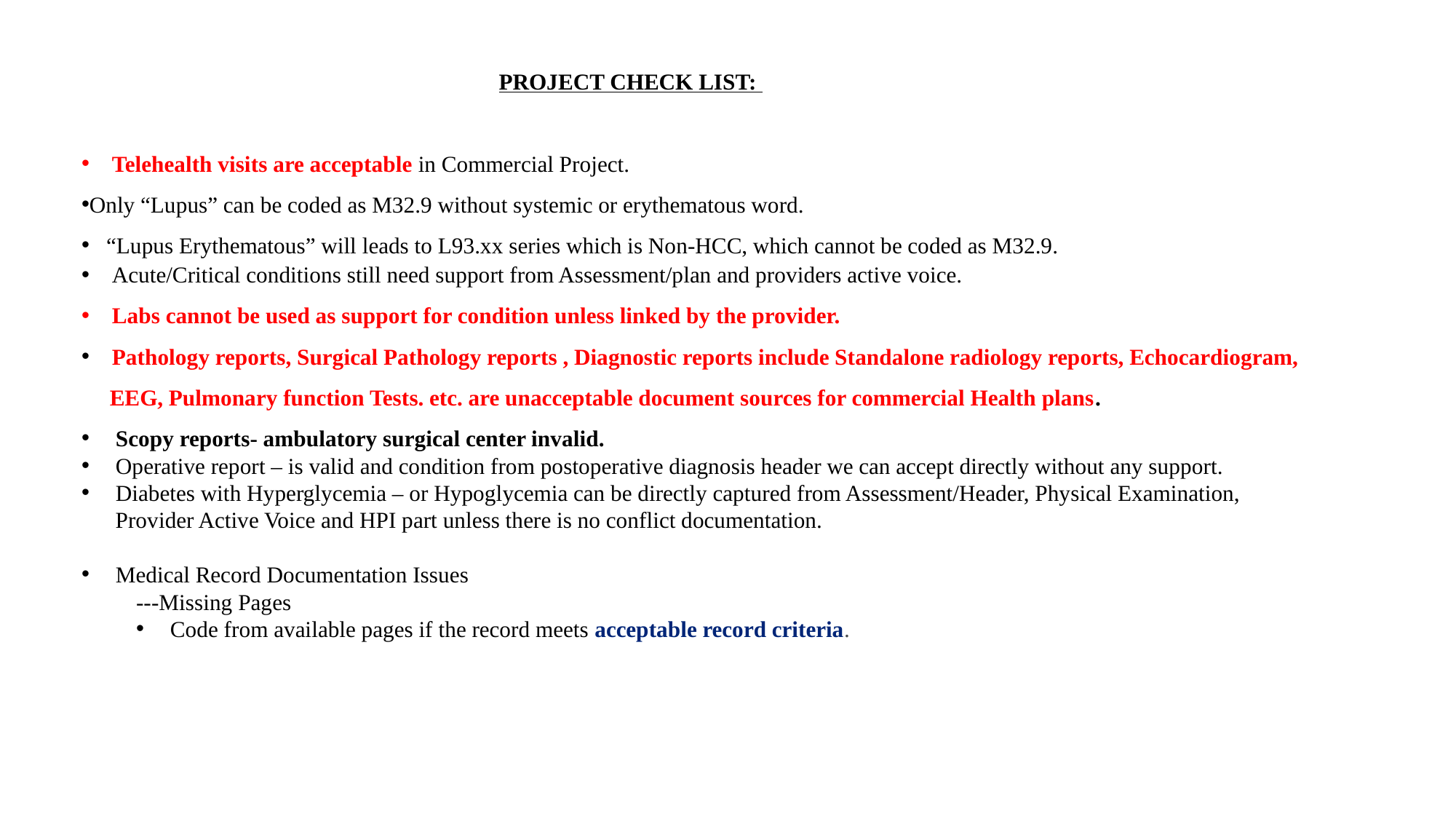

PROJECT CHECK LIST:

    Telehealth visits are acceptable in Commercial Project.
Only “Lupus” can be coded as M32.9 without systemic or erythematous word.
   “Lupus Erythematous” will leads to L93.xx series which is Non-HCC, which cannot be coded as M32.9.
    Acute/Critical conditions still need support from Assessment/plan and providers active voice.
    Labs cannot be used as support for condition unless linked by the provider.
    Pathology reports, Surgical Pathology reports , Diagnostic reports include Standalone radiology reports, Echocardiogram,
     EEG, Pulmonary function Tests. etc. are unacceptable document sources for commercial Health plans.
Scopy reports- ambulatory surgical center invalid.
Operative report – is valid and condition from postoperative diagnosis header we can accept directly without any support.
Diabetes with Hyperglycemia – or Hypoglycemia can be directly captured from Assessment/Header, Physical Examination,
      Provider Active Voice and HPI part unless there is no conflict documentation.

Medical Record Documentation Issues
---Missing Pages
Code from available pages if the record meets acceptable record criteria.